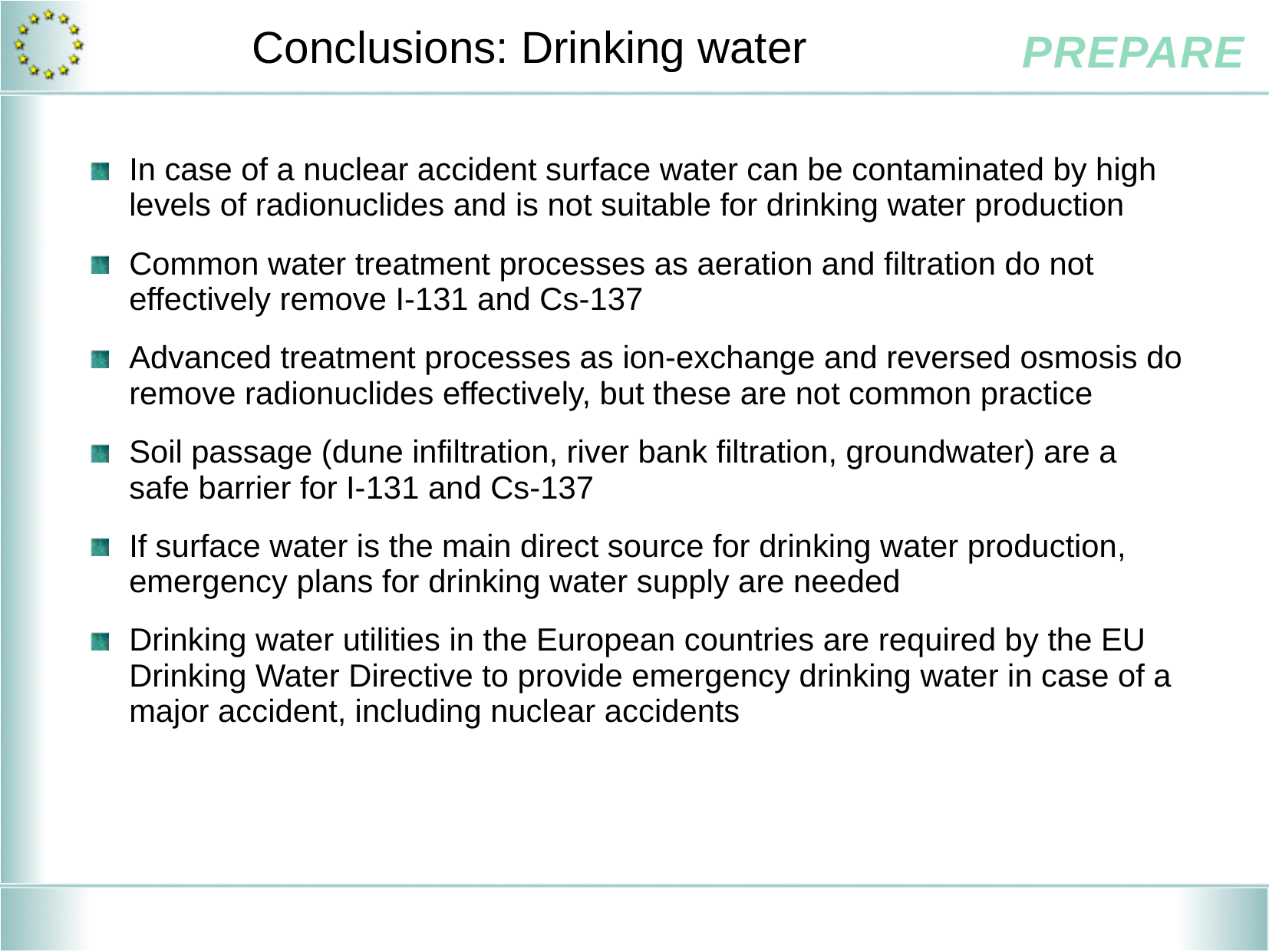

# Conclusions: Drinking water
In case of a nuclear accident surface water can be contaminated by high levels of radionuclides and is not suitable for drinking water production
Common water treatment processes as aeration and filtration do not effectively remove I-131 and Cs-137
Advanced treatment processes as ion-exchange and reversed osmosis do remove radionuclides effectively, but these are not common practice
Soil passage (dune infiltration, river bank filtration, groundwater) are a
safe barrier for I-131 and Cs-137
If surface water is the main direct source for drinking water production, emergency plans for drinking water supply are needed
Drinking water utilities in the European countries are required by the EU Drinking Water Directive to provide emergency drinking water in case of a major accident, including nuclear accidents